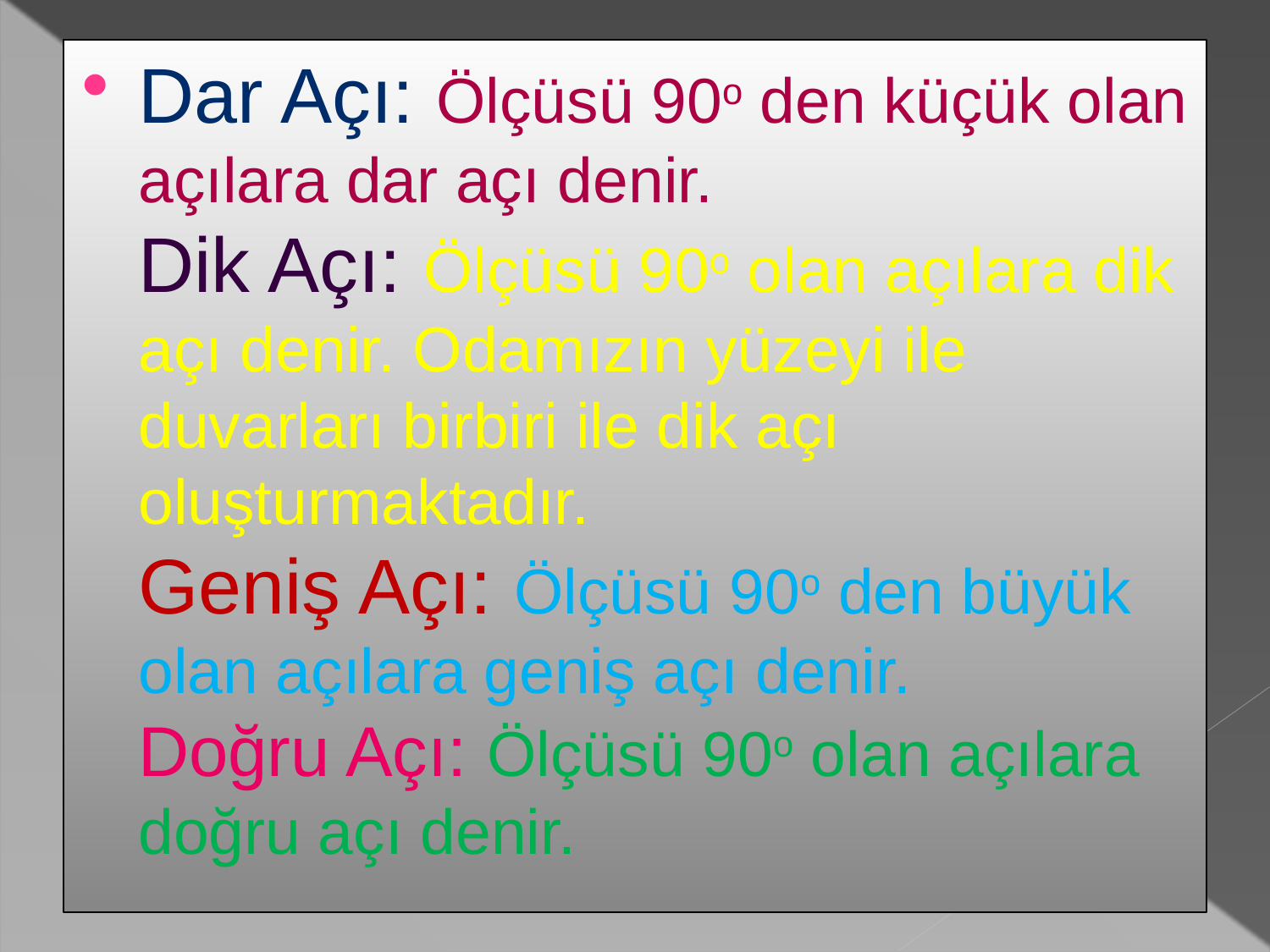

Dar Açı: Ölçüsü 90o den küçük olan açılara dar açı denir.
Dik Açı: Ölçüsü 90o olan açılara dik açı denir. Odamızın yüzeyi ile duvarları birbiri ile dik açı oluşturmaktadır.
Geniş Açı: Ölçüsü 90o den büyük olan açılara geniş açı denir.
Doğru Açı: Ölçüsü 90o olan açılara doğru açı denir.